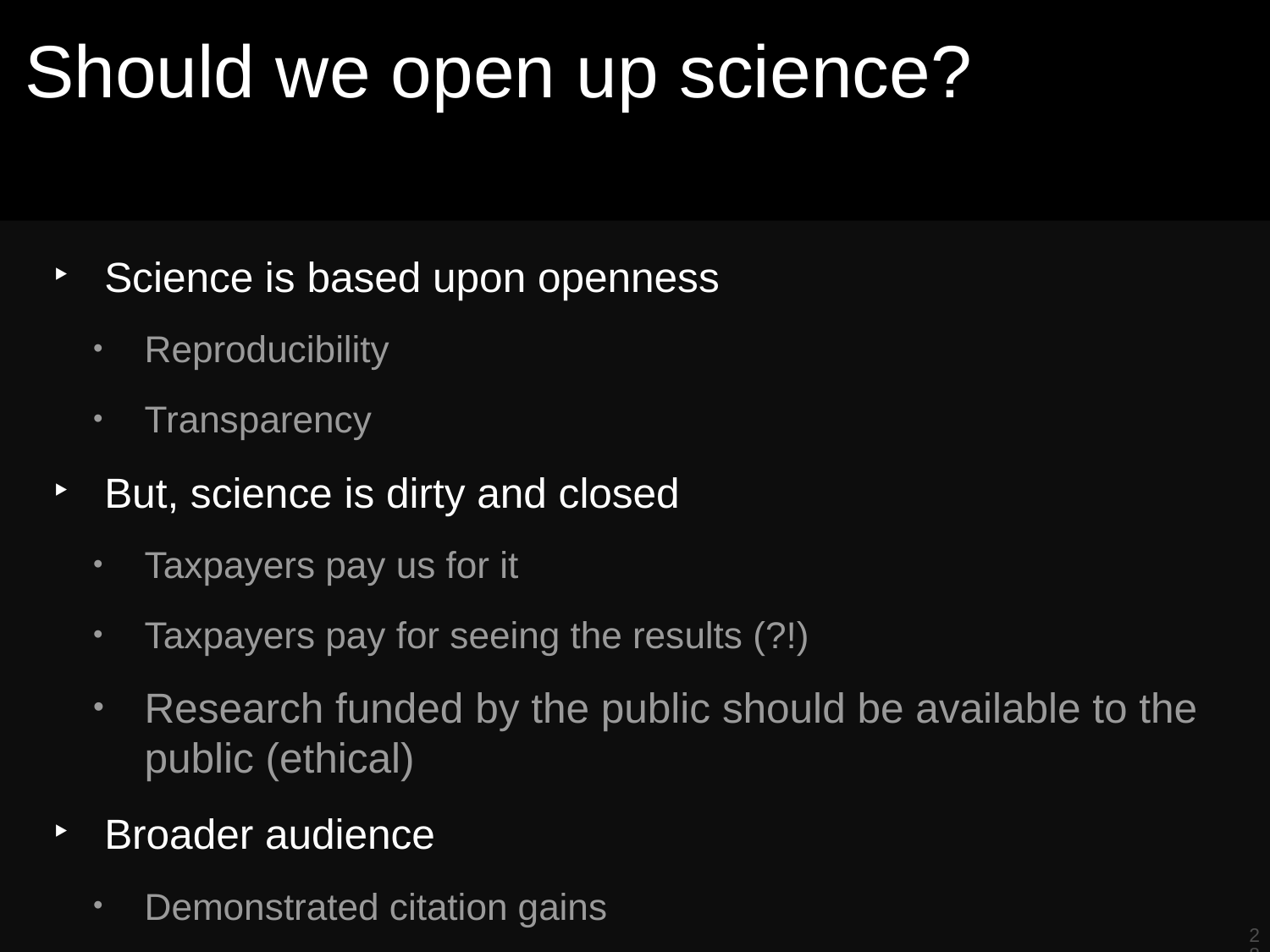

# Should we open up science?
Science is based upon openness
Reproducibility
Transparency
But, science is dirty and closed
Taxpayers pay us for it
Taxpayers pay for seeing the results (?!)
Research funded by the public should be available to the public (ethical)
Broader audience
Demonstrated citation gains
28